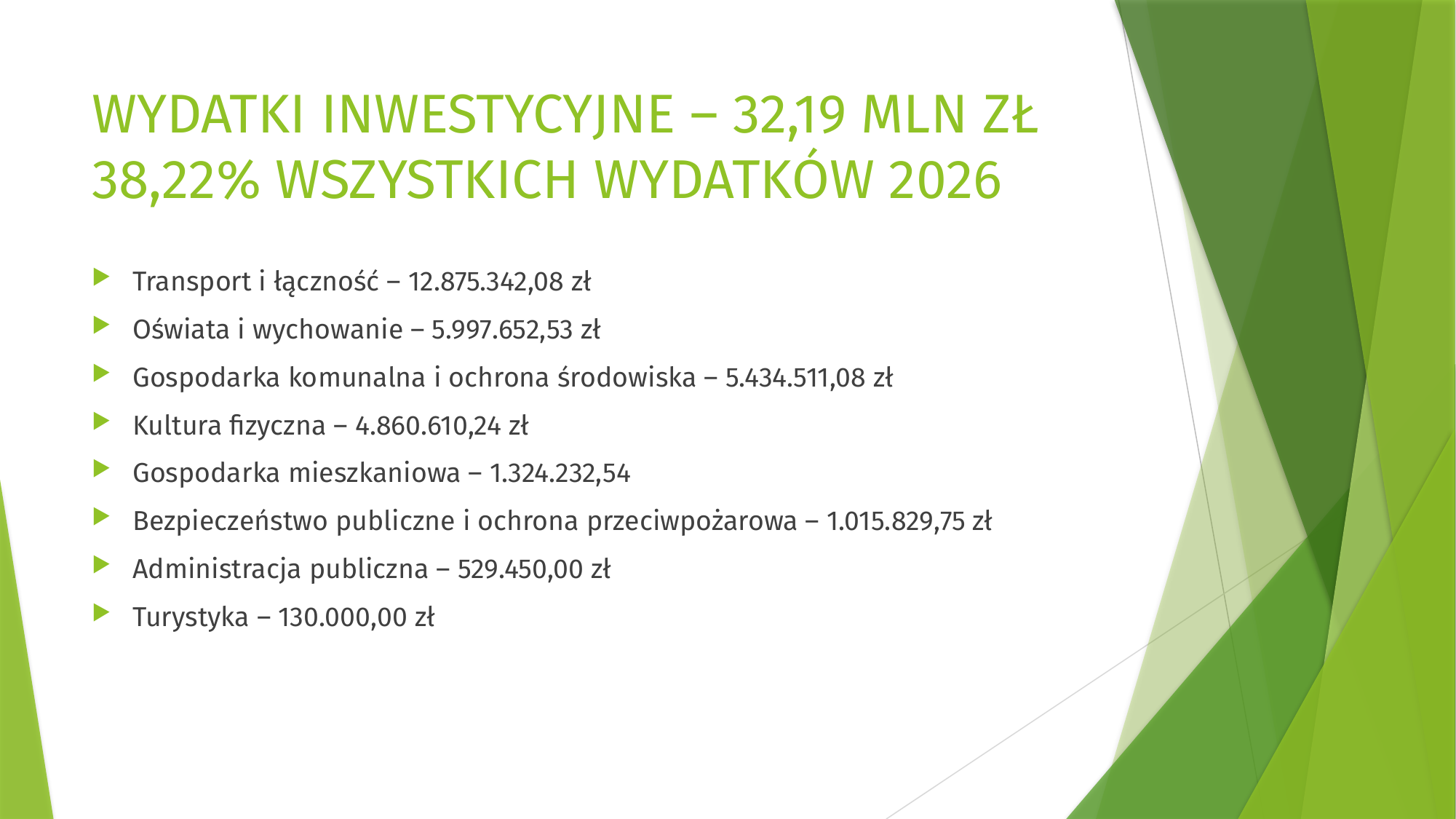

# WYDATKI INWESTYCYJNE – 32,19 MLN ZŁ 38,22% WSZYSTKICH WYDATKÓW 2026
Transport i łączność – 12.875.342,08 zł
Oświata i wychowanie – 5.997.652,53 zł
Gospodarka komunalna i ochrona środowiska – 5.434.511,08 zł
Kultura fizyczna – 4.860.610,24 zł
Gospodarka mieszkaniowa – 1.324.232,54
Bezpieczeństwo publiczne i ochrona przeciwpożarowa – 1.015.829,75 zł
Administracja publiczna – 529.450,00 zł
Turystyka – 130.000,00 zł